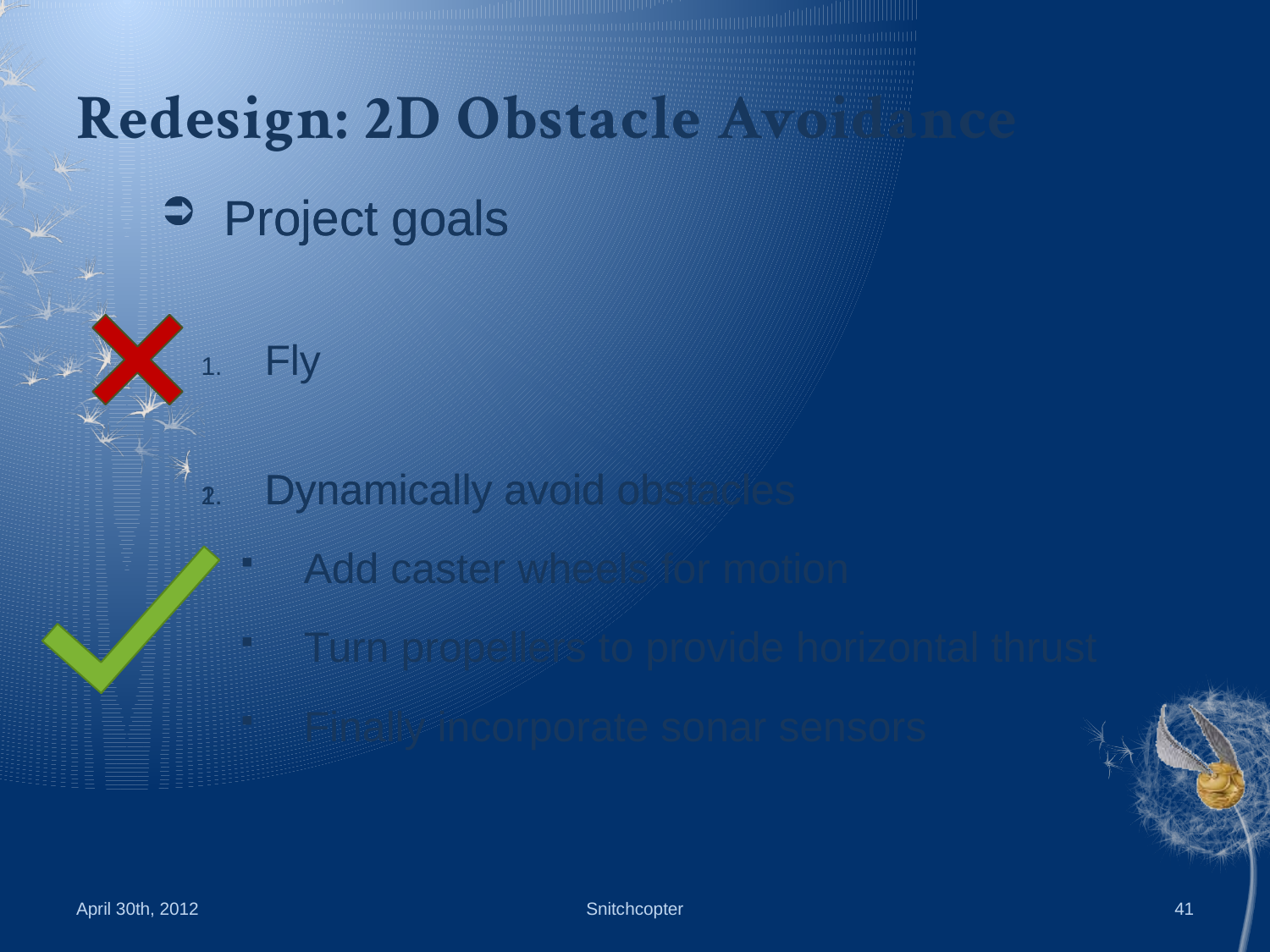

# Redesign: 2D Obstacle Avoidance
Project goals
Fly
Dynamically avoid obstacles
Project goals

Dynamically avoid obstacles
Add caster wheels for motion
Turn propellers to provide horizontal thrust
Finally incorporate sonar sensors

April 30th, 2012
Snitchcopter
41